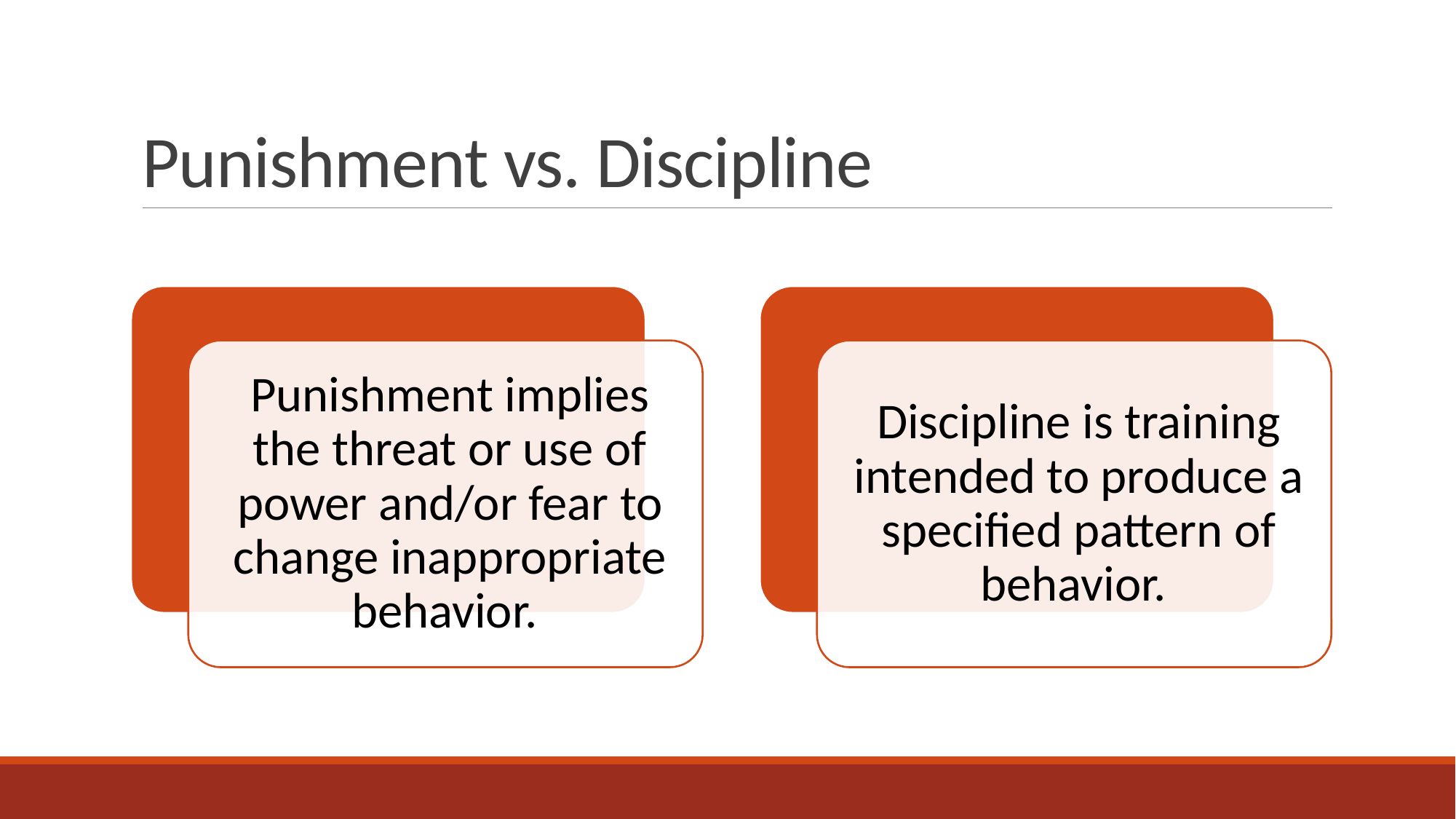

# Punishment vs. Discipline
Punishment implies the threat or use of power and/or fear to change inappropriate
behavior.
Discipline is training intended to produce a specified pattern of behavior.